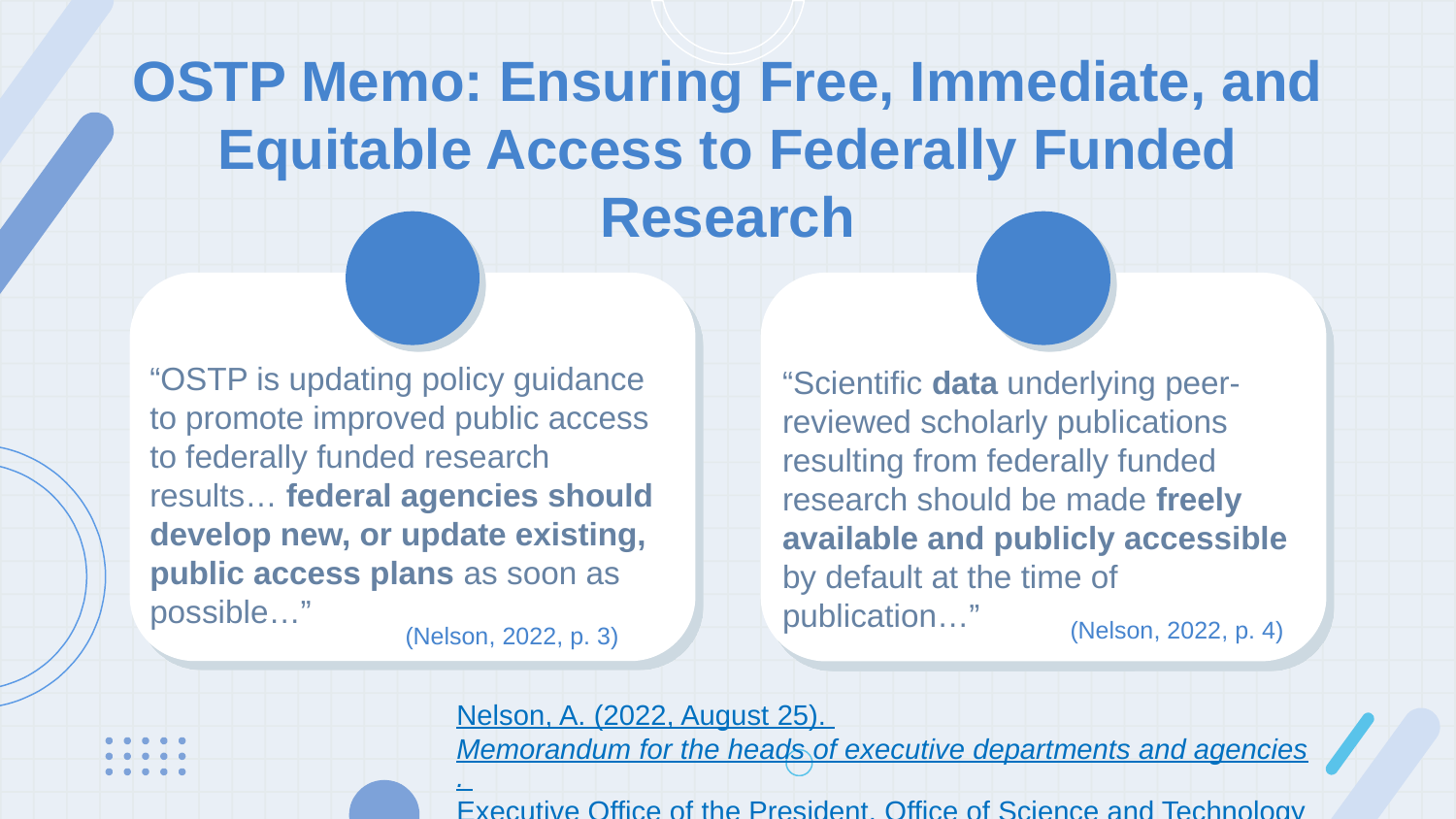

# OSTP Memo: Ensuring Free, Immediate, and Equitable Access to Federally Funded Research

“OSTP is updating policy guidance to promote improved public access to federally funded research results… federal agencies should develop new, or update existing, public access plans as soon as possible…”
“Scientific data underlying peer-reviewed scholarly publications resulting from federally funded research should be made freely available and publicly accessible by default at the time of publication…”
(Nelson, 2022, p. 4)
(Nelson, 2022, p. 3)
Nelson, A. (2022, August 25). Memorandum for the heads of executive departments and agencies. Executive Office of the President, Office of Science and Technology Policy (OSTP).